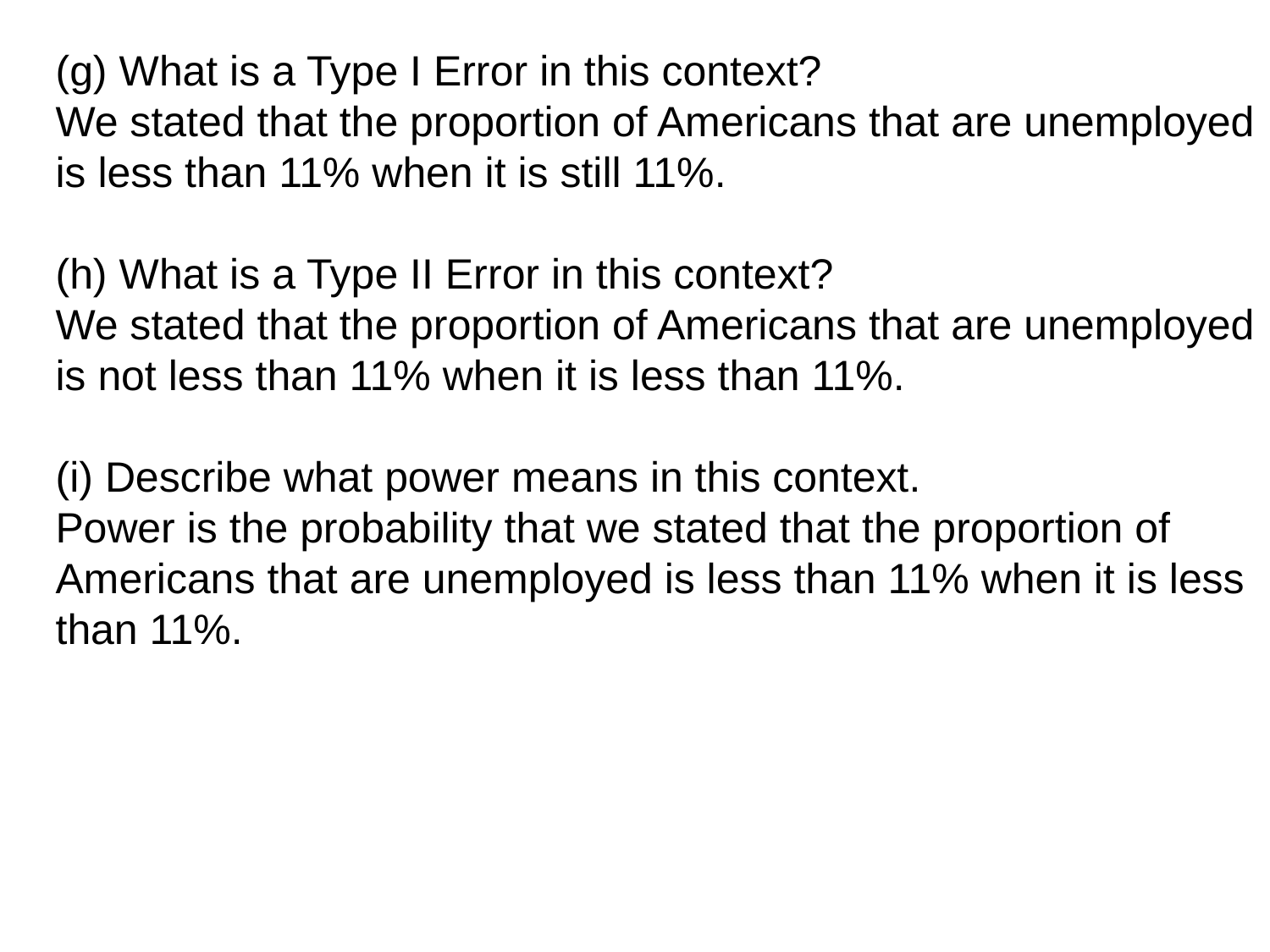

(g) What is a Type I Error in this context?
We stated that the proportion of Americans that are unemployed is less than 11% when it is still 11%.

(h) What is a Type II Error in this context?
We stated that the proportion of Americans that are unemployed is not less than 11% when it is less than 11%.

(i) Describe what power means in this context.
Power is the probability that we stated that the proportion of Americans that are unemployed is less than 11% when it is less than 11%.